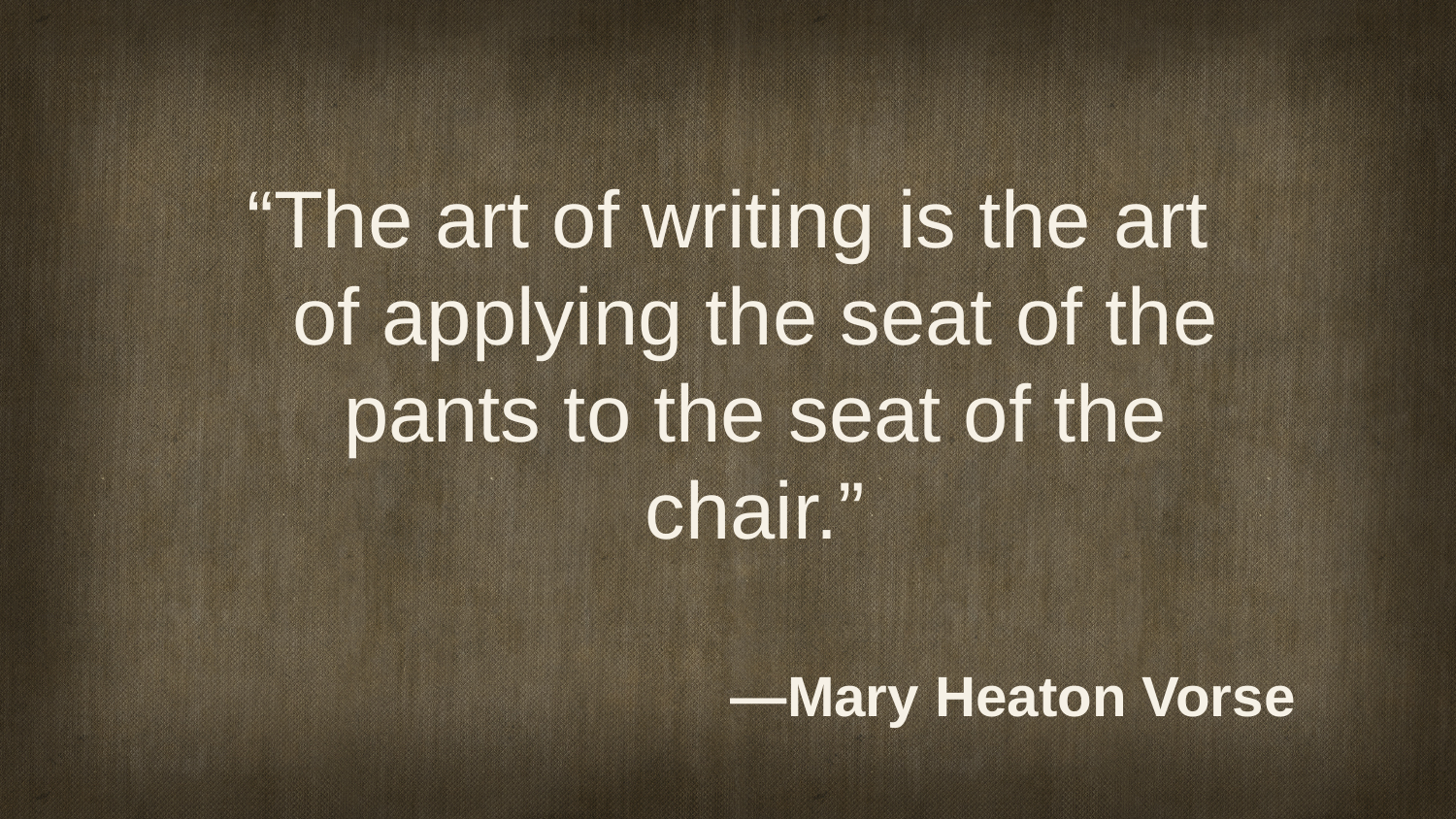

“The art of writing is the art of applying the seat of the pants to the seat of the chair.”
—Mary Heaton Vorse